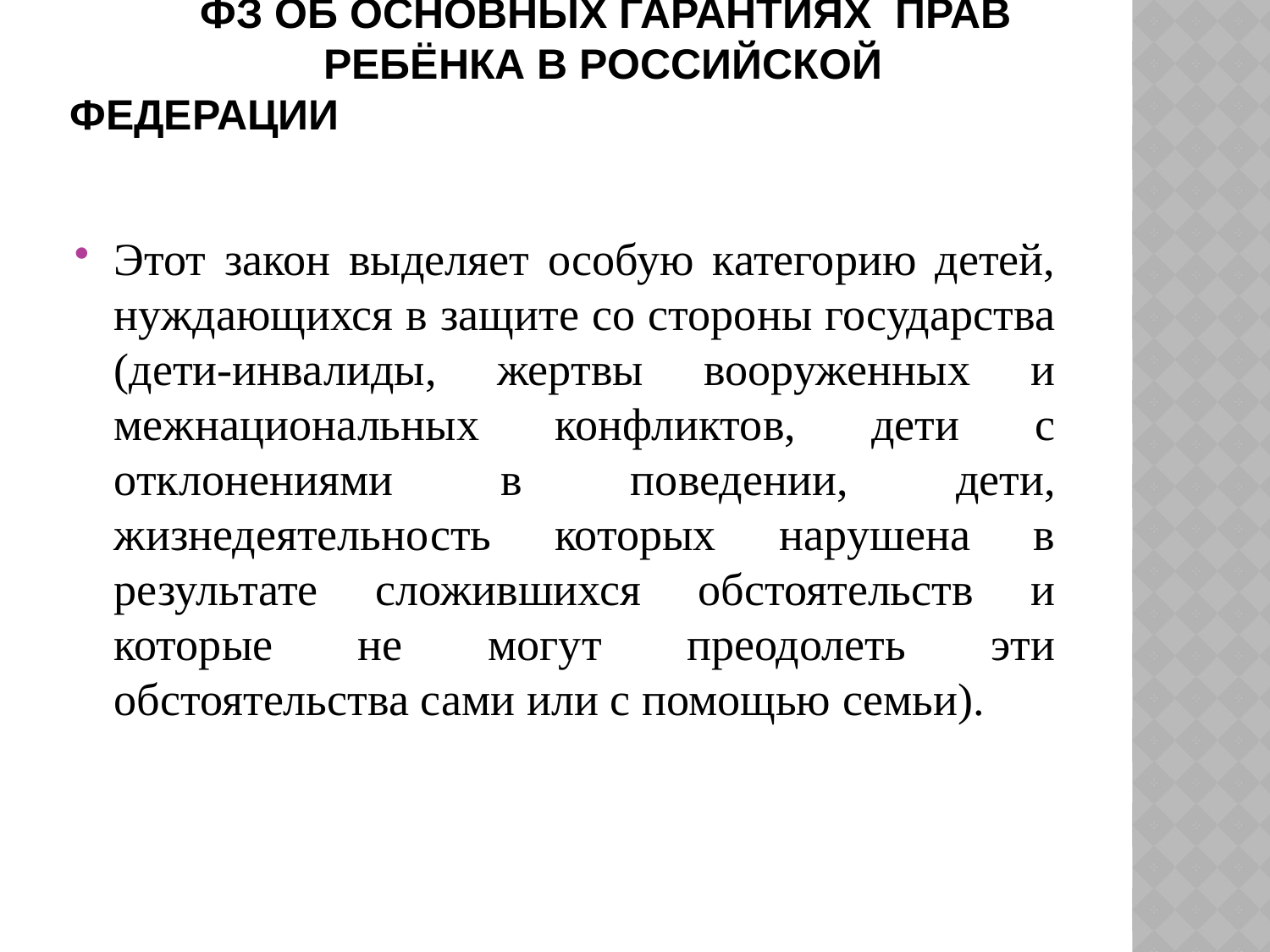

# ФЗ Об основных гарантиях  прав                         	ребёнка в Российской Федерации
Этот закон выделяет особую категорию детей, нуждающихся в защите со стороны государства (дети-инвалиды, жертвы вооруженных и межнациональных конфликтов, дети с отклонениями в поведении, дети, жизнедеятельность которых нарушена в результате сложившихся обстоятельств и которые не могут преодолеть эти обстоятельства сами или с помощью семьи).